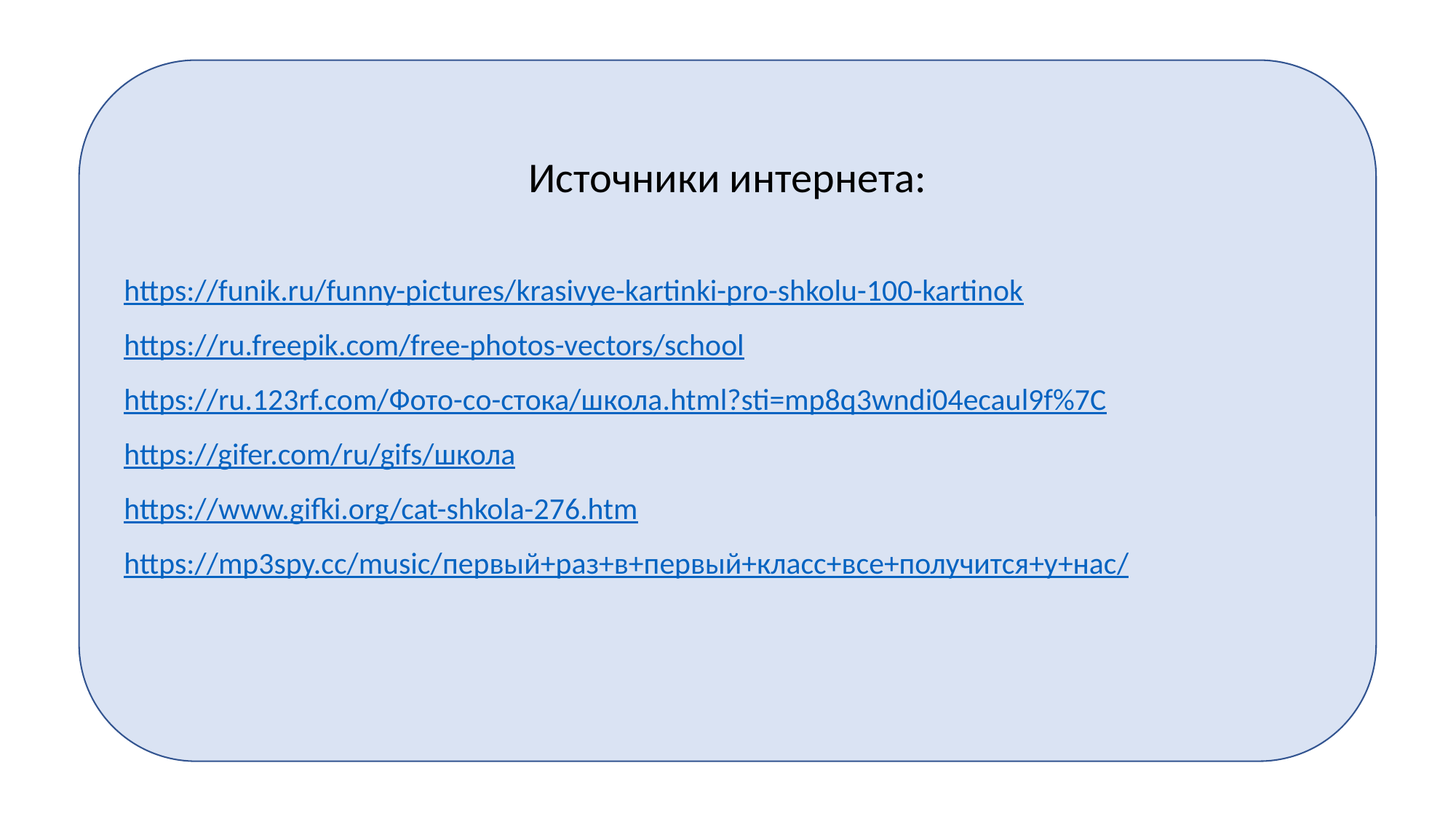

Источники интернета:

https://funik.ru/funny-pictures/krasivye-kartinki-pro-shkolu-100-kartinok
https://ru.freepik.com/free-photos-vectors/school
https://ru.123rf.com/Фото-со-стока/школа.html?sti=mp8q3wndi04ecaul9f%7C
https://gifer.com/ru/gifs/школа
https://www.gifki.org/cat-shkola-276.htm
https://mp3spy.cc/music/первый+раз+в+первый+класс+все+получится+у+нас/